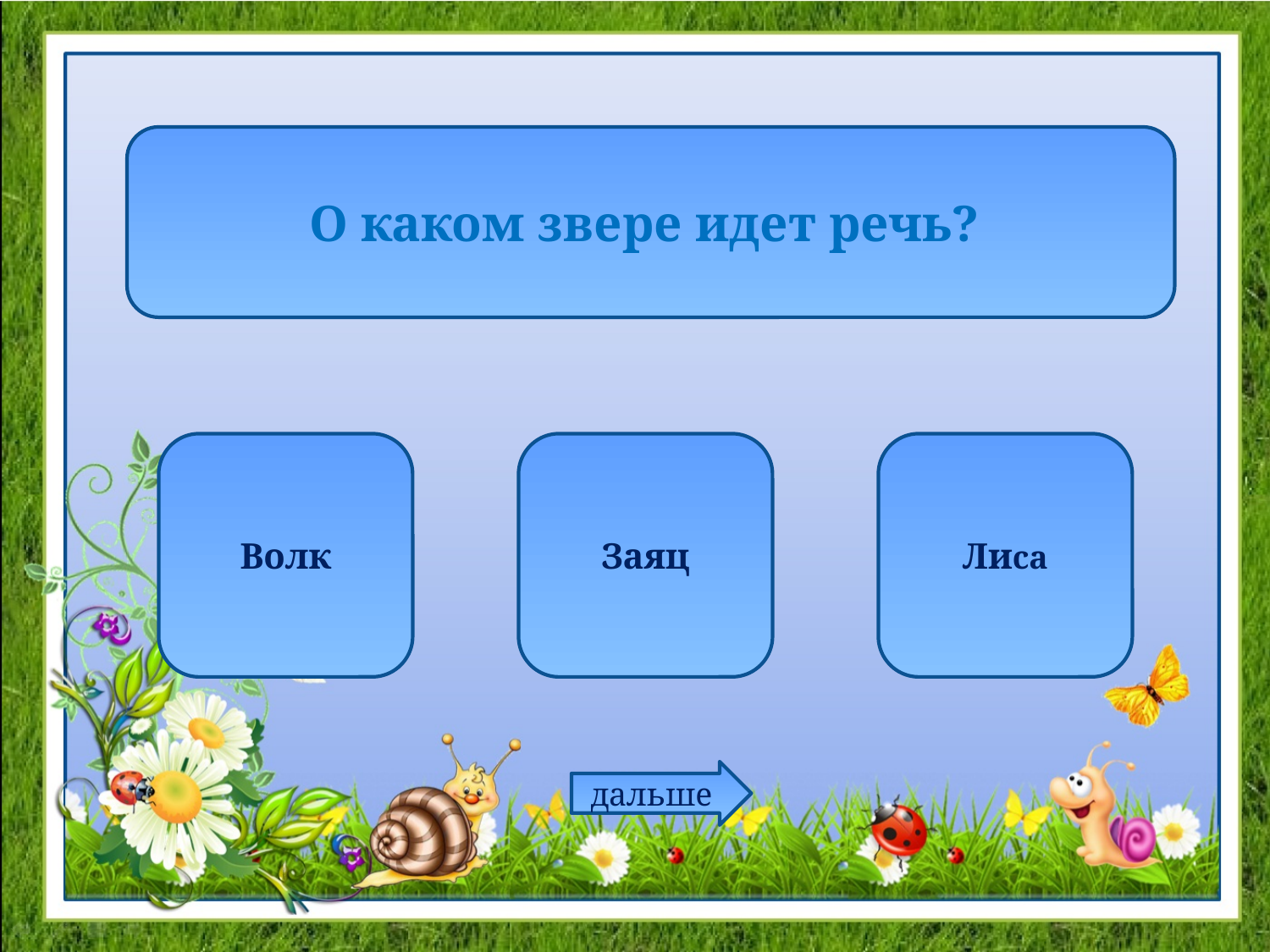

О каком звере идет речь?
Волк
Заяц
Лиса
дальше